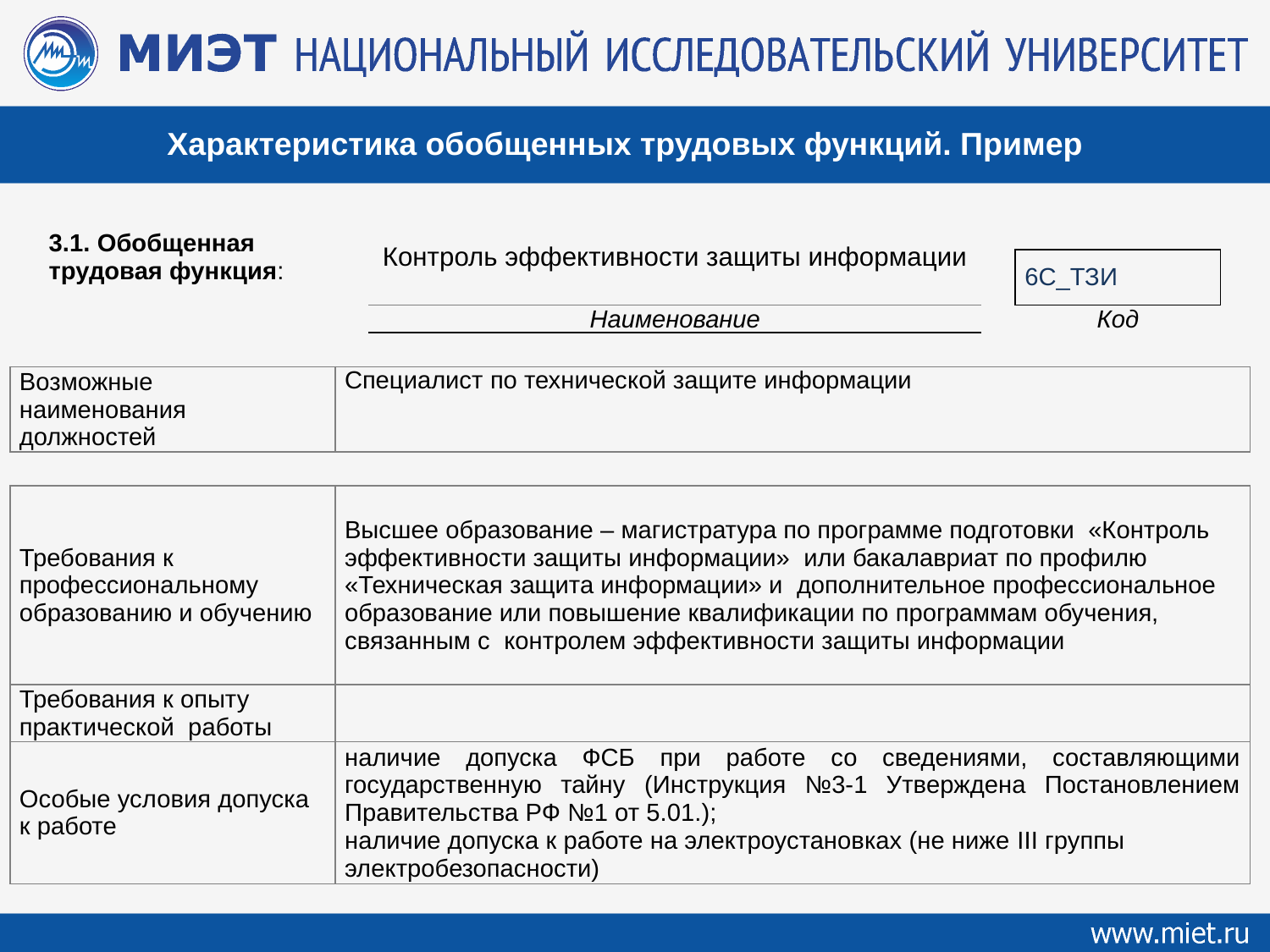

Характеристика обобщенных трудовых функций. Пример
|  | 3.1. Обобщенная трудовая функция: | Контроль эффективности защиты информации |  |  |  |
| --- | --- | --- | --- | --- | --- |
|  |  |  |  | 6С\_ТЗИ |  |
|  |  | Наименование |  | Код |  |
| Возможные наименования должностей | Специалист по технической защите информации |
| --- | --- |
|  |  |
| Требования к профессиональному образованию и обучению | Высшее образование – магистратура по программе подготовки «Контроль эффективности защиты информации» или бакалавриат по профилю «Техническая защита информации» и дополнительное профессиональное образование или повышение квалификации по программам обучения, связанным с контролем эффективности защиты информации |
| Требования к опыту практической работы |  |
| Особые условия допуска к работе | наличие допуска ФСБ при работе со сведениями, составляющими государственную тайну (Инструкция №3-1 Утверждена Постановлением Правительства РФ №1 от 5.01.); наличие допуска к работе на электроустановках (не ниже III группы электробезопасности) |
|  |  |